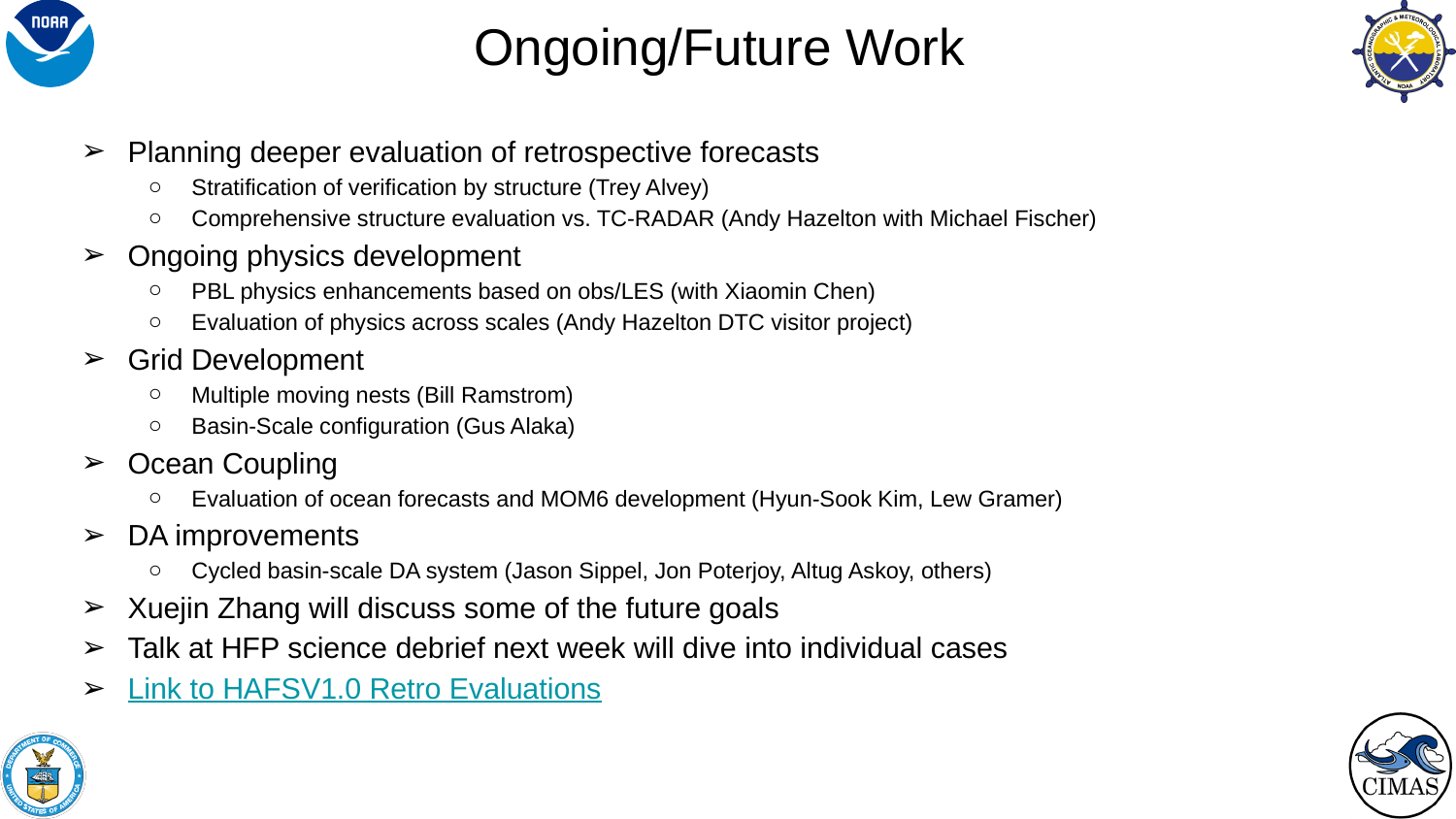

# Ongoing/Future Work
Planning deeper evaluation of retrospective forecasts
Stratification of verification by structure (Trey Alvey)
Comprehensive structure evaluation vs. TC-RADAR (Andy Hazelton with Michael Fischer)
Ongoing physics development
PBL physics enhancements based on obs/LES (with Xiaomin Chen)
Evaluation of physics across scales (Andy Hazelton DTC visitor project)
Grid Development
Multiple moving nests (Bill Ramstrom)
Basin-Scale configuration (Gus Alaka)
Ocean Coupling
Evaluation of ocean forecasts and MOM6 development (Hyun-Sook Kim, Lew Gramer)
DA improvements
Cycled basin-scale DA system (Jason Sippel, Jon Poterjoy, Altug Askoy, others)
Xuejin Zhang will discuss some of the future goals
Talk at HFP science debrief next week will dive into individual cases
Link to HAFSV1.0 Retro Evaluations